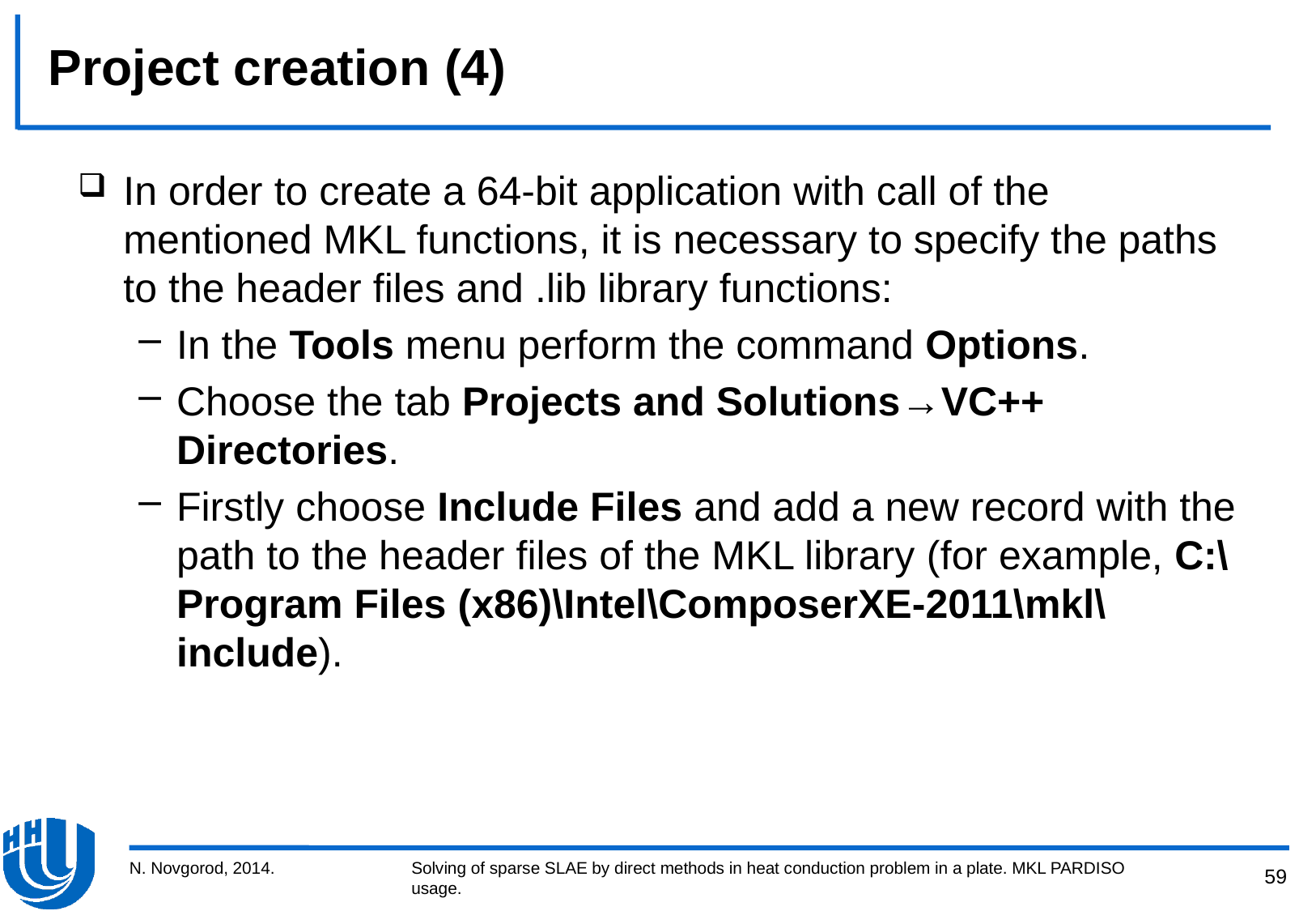

# Project creation (4)
In order to create a 64-bit application with call of the mentioned MKL functions, it is necessary to specify the paths to the header files and .lib library functions:
In the Tools menu perform the command Options.
Choose the tab Projects and Solutions→VC++ Directories.
Firstly choose Include Files and add a new record with the path to the header files of the MKL library (for example, C:\Program Files (x86)\Intel\ComposerXE-2011\mkl\include).

N. Novgorod, 2014.
Solving of sparse SLAE by direct methods in heat conduction problem in a plate. MKL PARDISO usage.